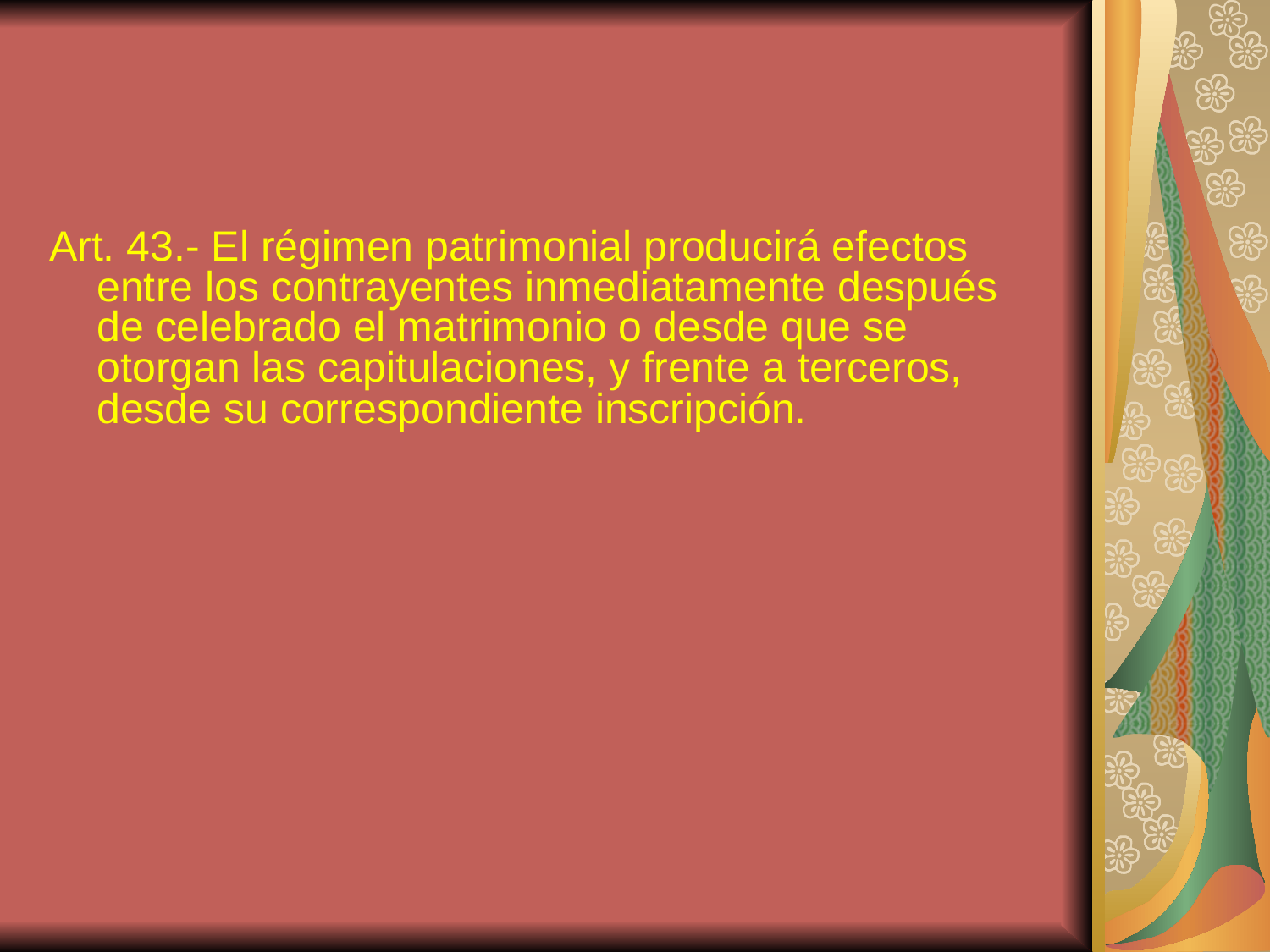

#
Art. 43.- El régimen patrimonial producirá efectos entre los contrayentes inmediatamente después de celebrado el matrimonio o desde que se otorgan las capitulaciones, y frente a terceros, desde su correspondiente inscripción.